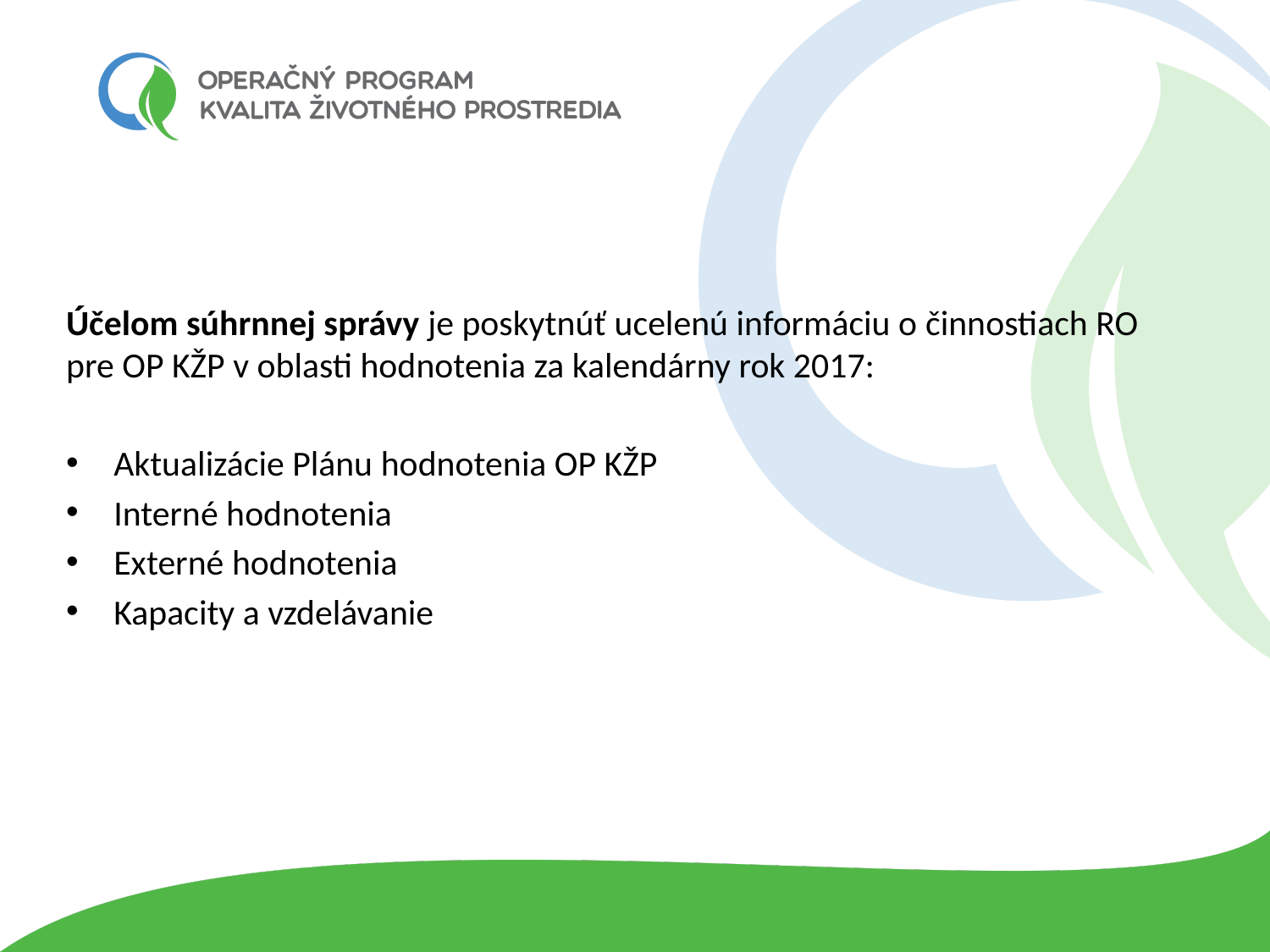

Účelom súhrnnej správy je poskytnúť ucelenú informáciu o činnostiach RO pre OP KŽP v oblasti hodnotenia za kalendárny rok 2017:

Aktualizácie Plánu hodnotenia OP KŽP
Interné hodnotenia
Externé hodnotenia
Kapacity a vzdelávanie